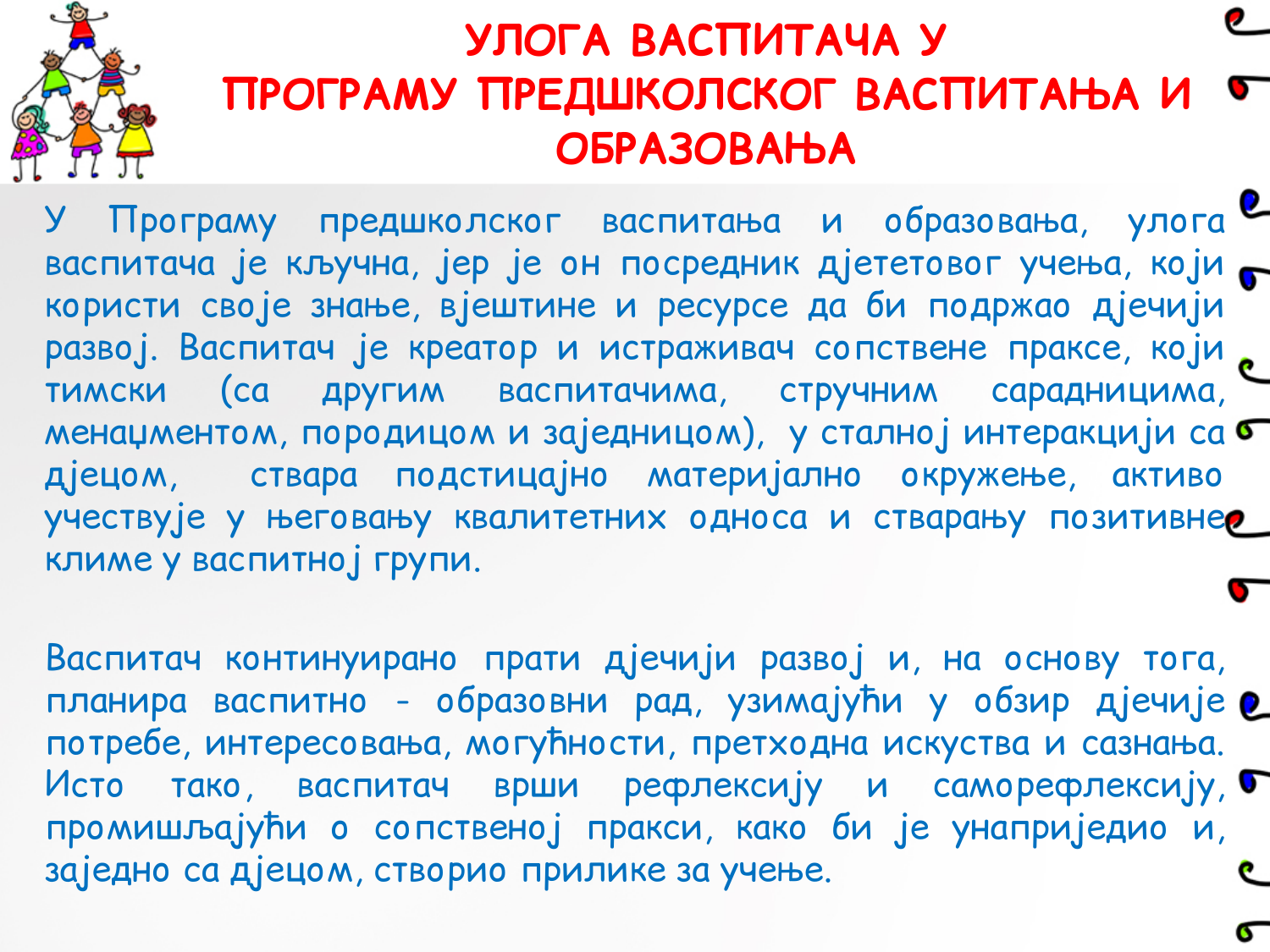

# УЛОГА ВАСПИТАЧА У ПРОГРАМУ ПРЕДШКОЛСКОГ ВАСПИТАЊА И ОБРАЗОВАЊА
У Програму предшколског васпитања и образовања, улога васпитача је кључна, јер је он посредник дјететовог учења, који користи своје знање, вјештине и ресурсе да би подржао дјечији развој. Васпитач је креатор и истраживач сопствене праксе, који тимски (са другим васпитачима, стручним сарадницима, менаџментом, породицом и заједницом),  у сталној интеракцији са дјецом,  ствара подстицајно материјално окружење, активо учествује у његовању квалитетних односа и стварању позитивне климе у васпитној групи.

Васпитач континуирано прати дјечији развој и, на основу тога, планира васпитно - образовни рад, узимајући у обзир дјечије потребе, интересовања, могућности, претходна искуства и сазнања. Исто тако, васпитач врши рефлексију и саморефлексију, промишљајући о сопственој пракси, како би је унаприједио и, заједно са дјецом, створио прилике за учење.